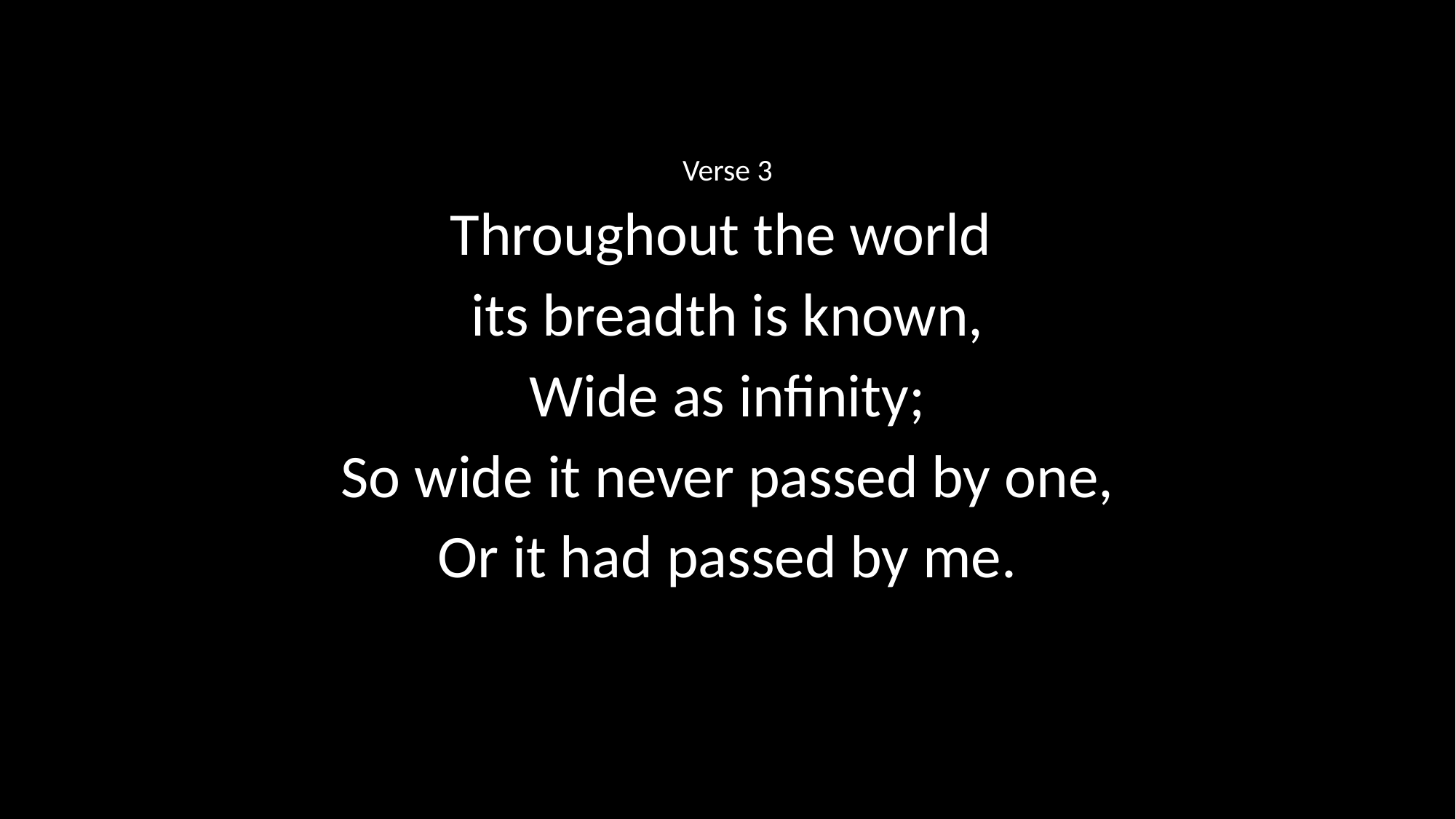

Verse 3
Throughout the world
its breadth is known,
Wide as infinity;
So wide it never passed by one,
Or it had passed by me.